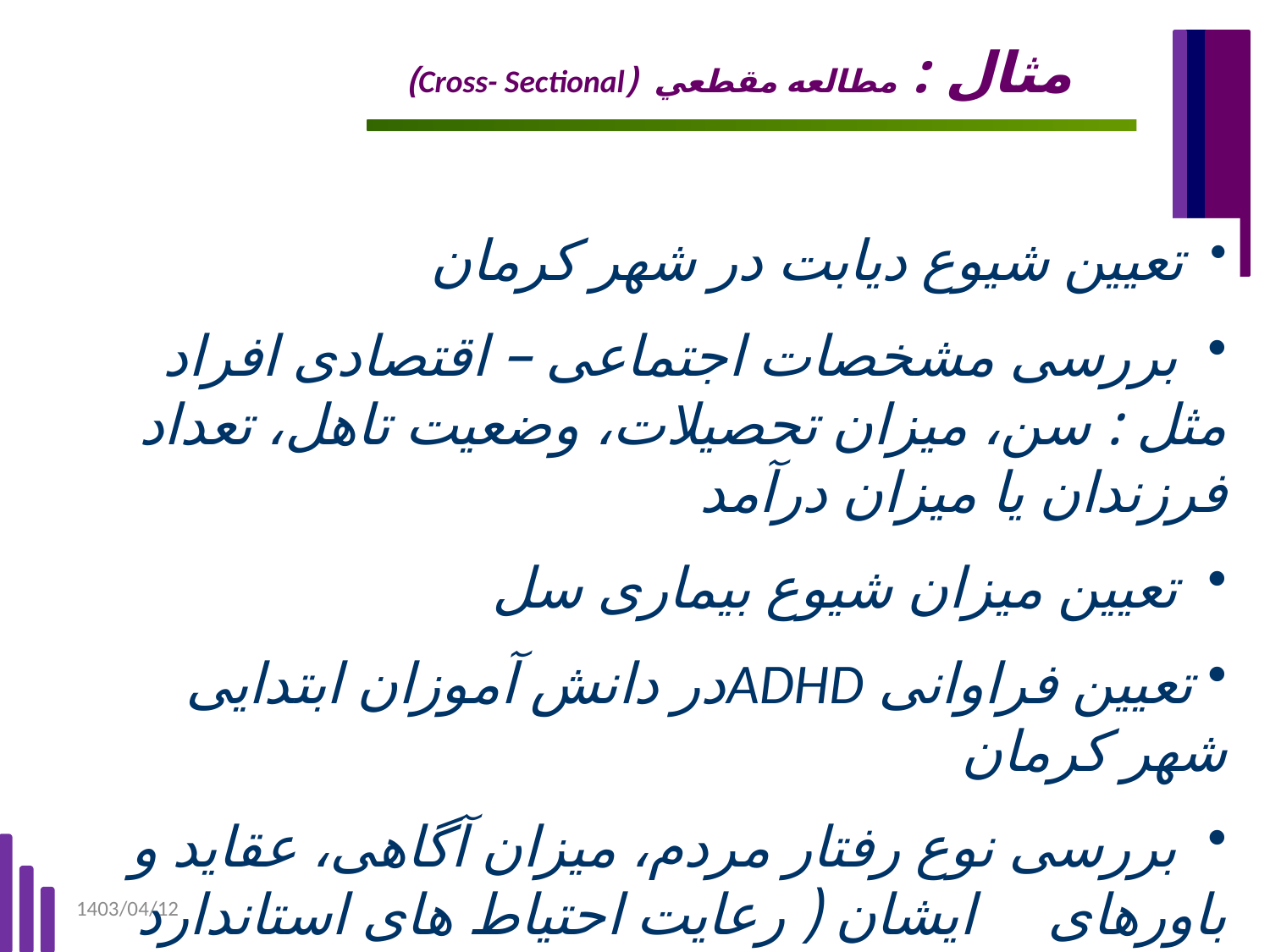

مثال : مطالعه مقطعي  (Cross- Sectional)

  تعیین شیوع دیابت در شهر کرمان
  بررسی مشخصات اجتماعی – اقتصادی افراد مثل : سن، میزان تحصیلات، وضعیت تاهل، تعداد فرزندان یا میزان درآمد
  تعیین میزان شیوع بیماری سل
 تعیین فراوانی ADHDدر دانش آموزان ابتدایی شهر کرمان
  بررسی نوع رفتار مردم، میزان آگاهی، عقاید و باورهای     ایشان ( رعایت احتیاط های استاندارد توسط دانشجویان پزشکی: استفاده دستکش، پوشیدن گان،شستن دست ها،...)

1403/04/12
Ahmad Naghibzadeh-Tahami